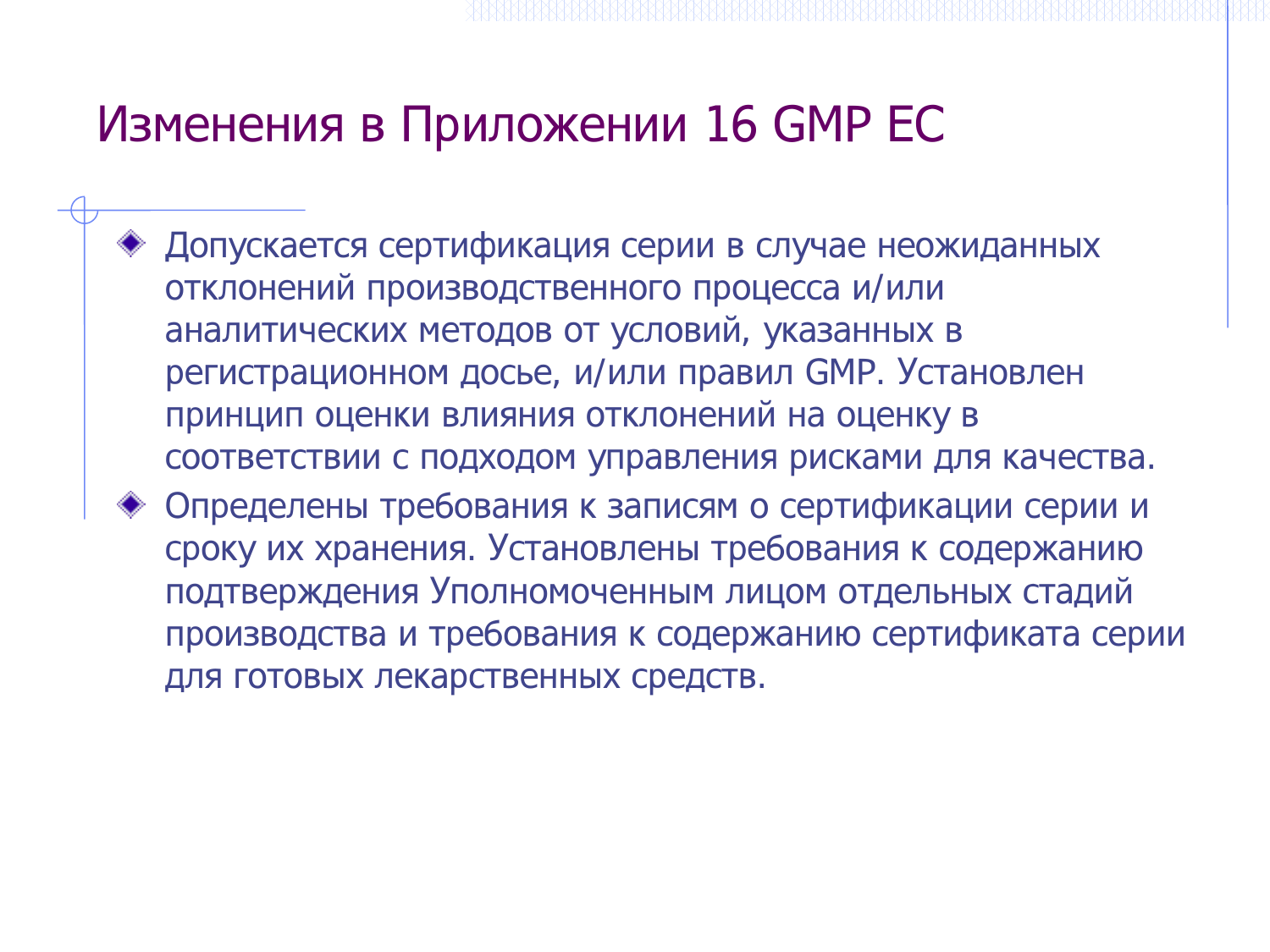

Изменения в Приложении 16 GMP EC
Допускается сертификация серии в случае неожиданных отклонений производственного процесса и/или аналитических методов от условий, указанных в регистрационном досье, и/или правил GMP. Установлен принцип оценки влияния отклонений на оценку в соответствии с подходом управления рисками для качества.
Определены требования к записям о сертификации серии и сроку их хранения. Установлены требования к содержанию подтверждения Уполномоченным лицом отдельных стадий производства и требования к содержанию сертификата серии для готовых лекарственных средств.